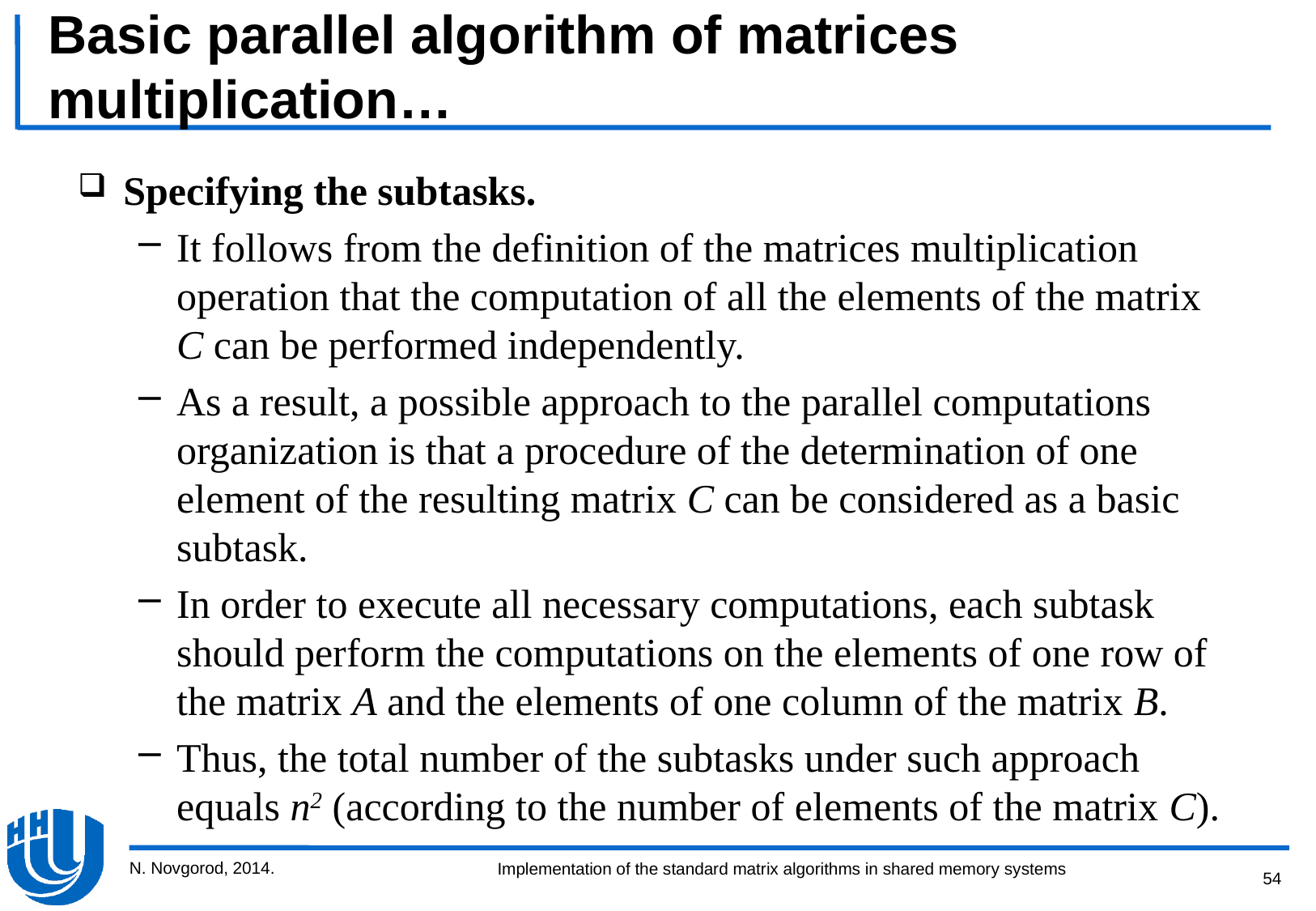

# Basic parallel algorithm of matrices multiplication…
Specifying the subtasks.
It follows from the definition of the matrices multiplication operation that the computation of all the elements of the matrix C can be performed independently.
As a result, a possible approach to the parallel computations organization is that a procedure of the determination of one element of the resulting matrix C can be considered as a basic subtask.
In order to execute all necessary computations, each subtask should perform the computations on the elements of one row of the matrix A and the elements of one column of the matrix B.
Thus, the total number of the subtasks under such approach equals n2 (according to the number of elements of the matrix С).

N. Novgorod, 2014.
54
Implementation of the standard matrix algorithms in shared memory systems